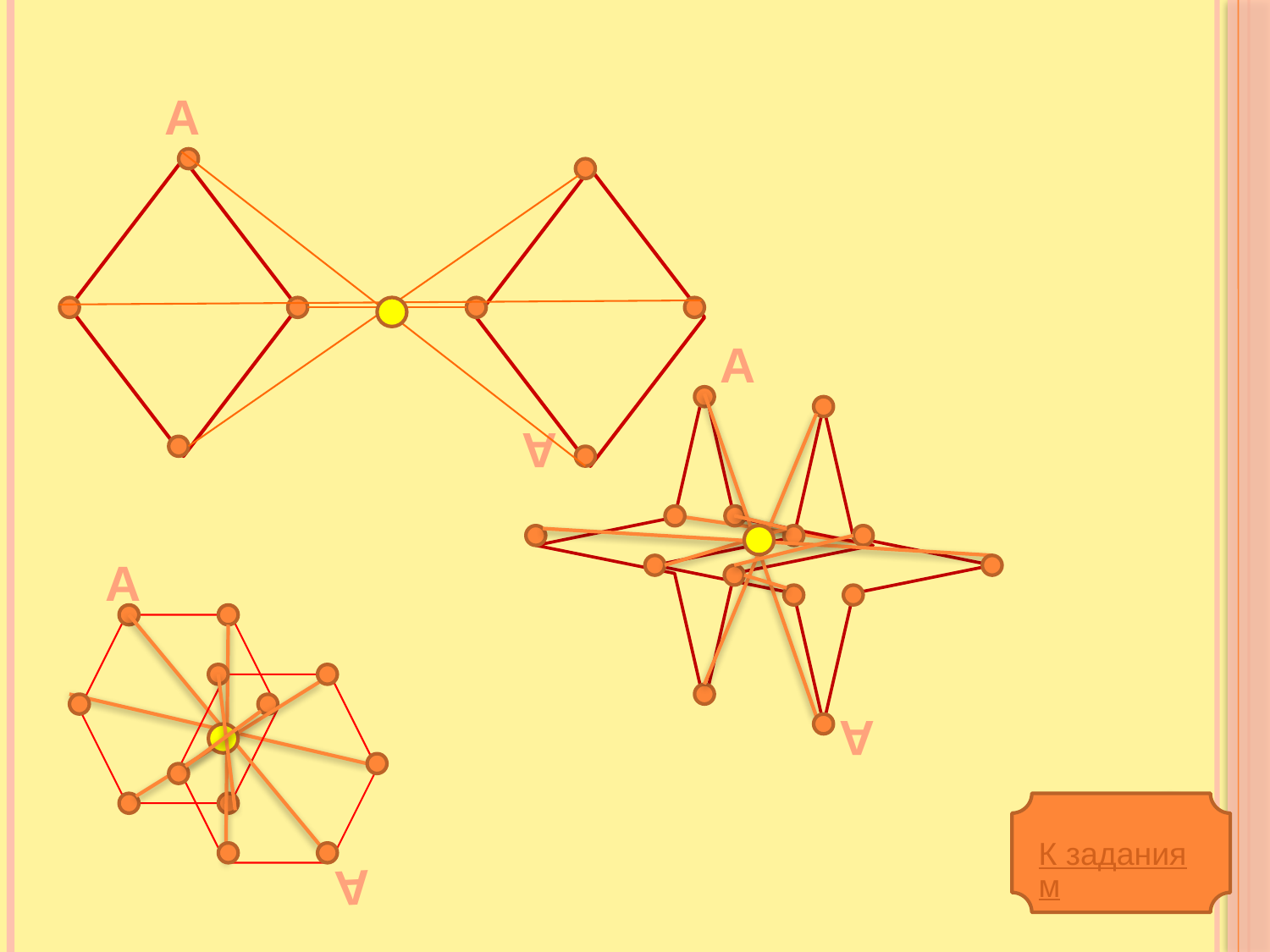

А

А

А

А

А

К заданиям

А